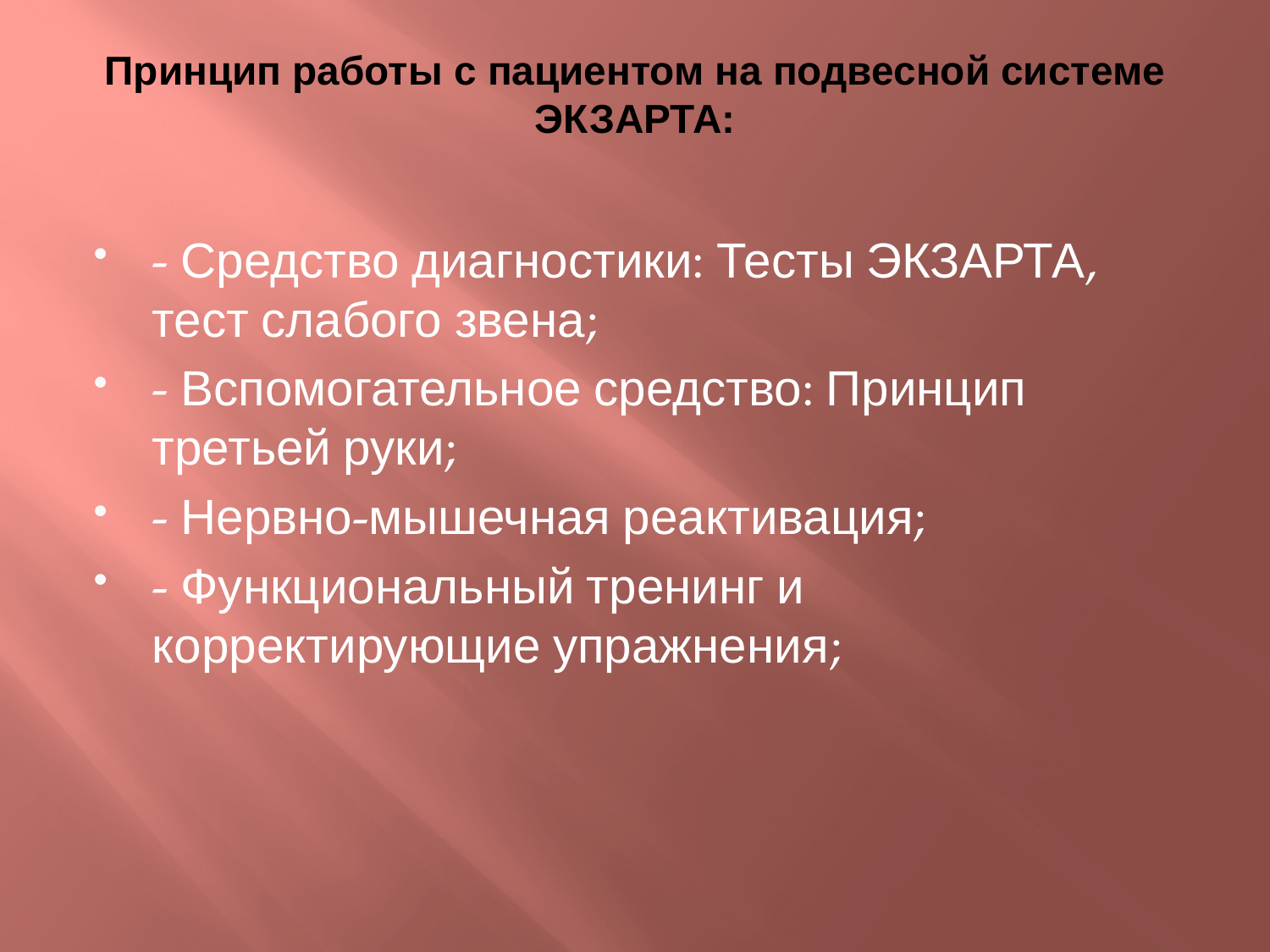

# Принцип работы с пациентом на подвесной системе ЭКЗАРТА:
- Средство диагностики: Тесты ЭКЗАРТА, тест слабого звена;
- Вспомогательное средство: Принцип третьей руки;
- Нервно-мышечная реактивация;
- Функциональный тренинг и корректирующие упражнения;